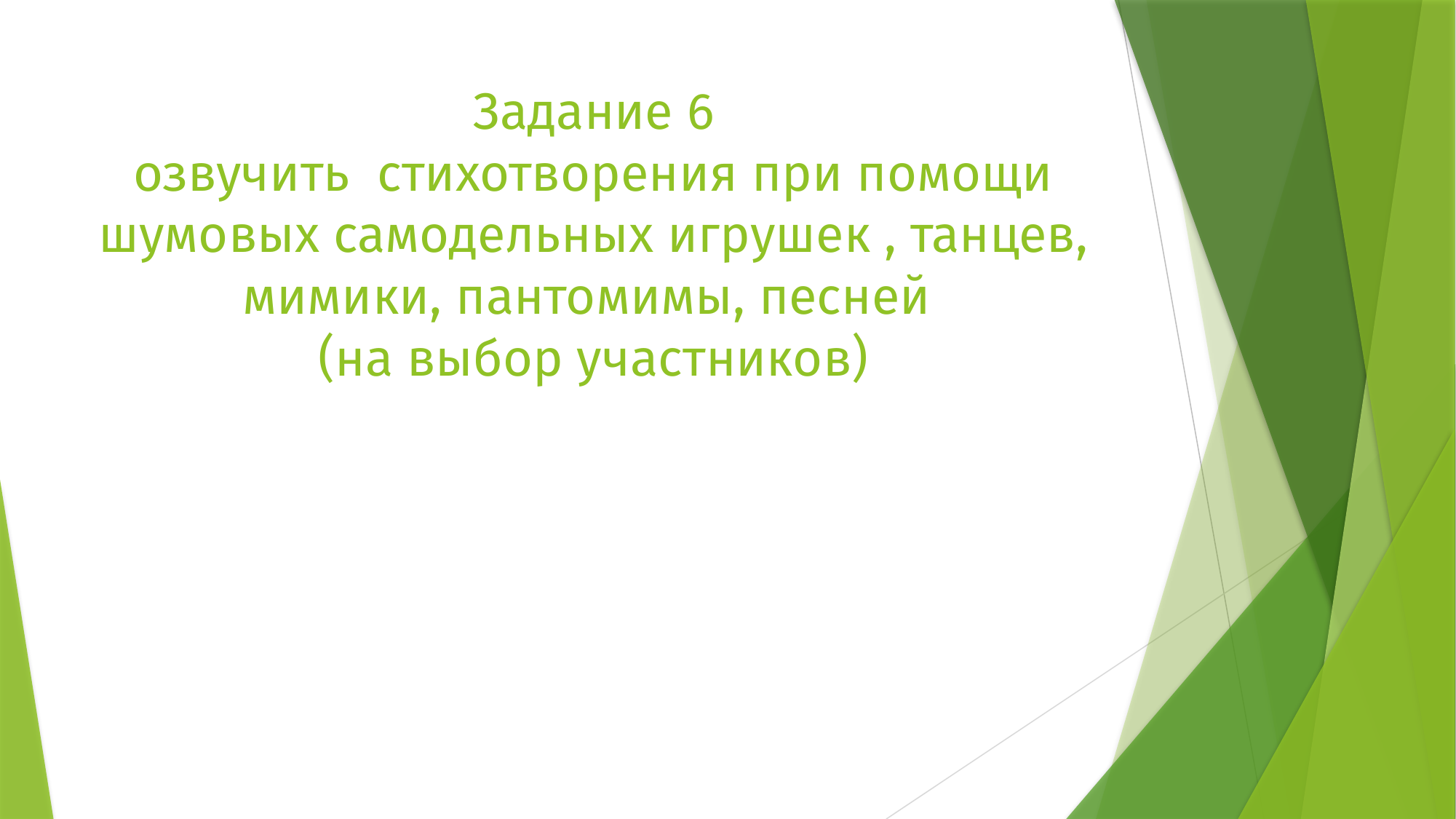

# Задание 6 озвучить  стихотворения при помощи шумовых самодельных игрушек , танцев, мимики, пантомимы, песней (на выбор участников)